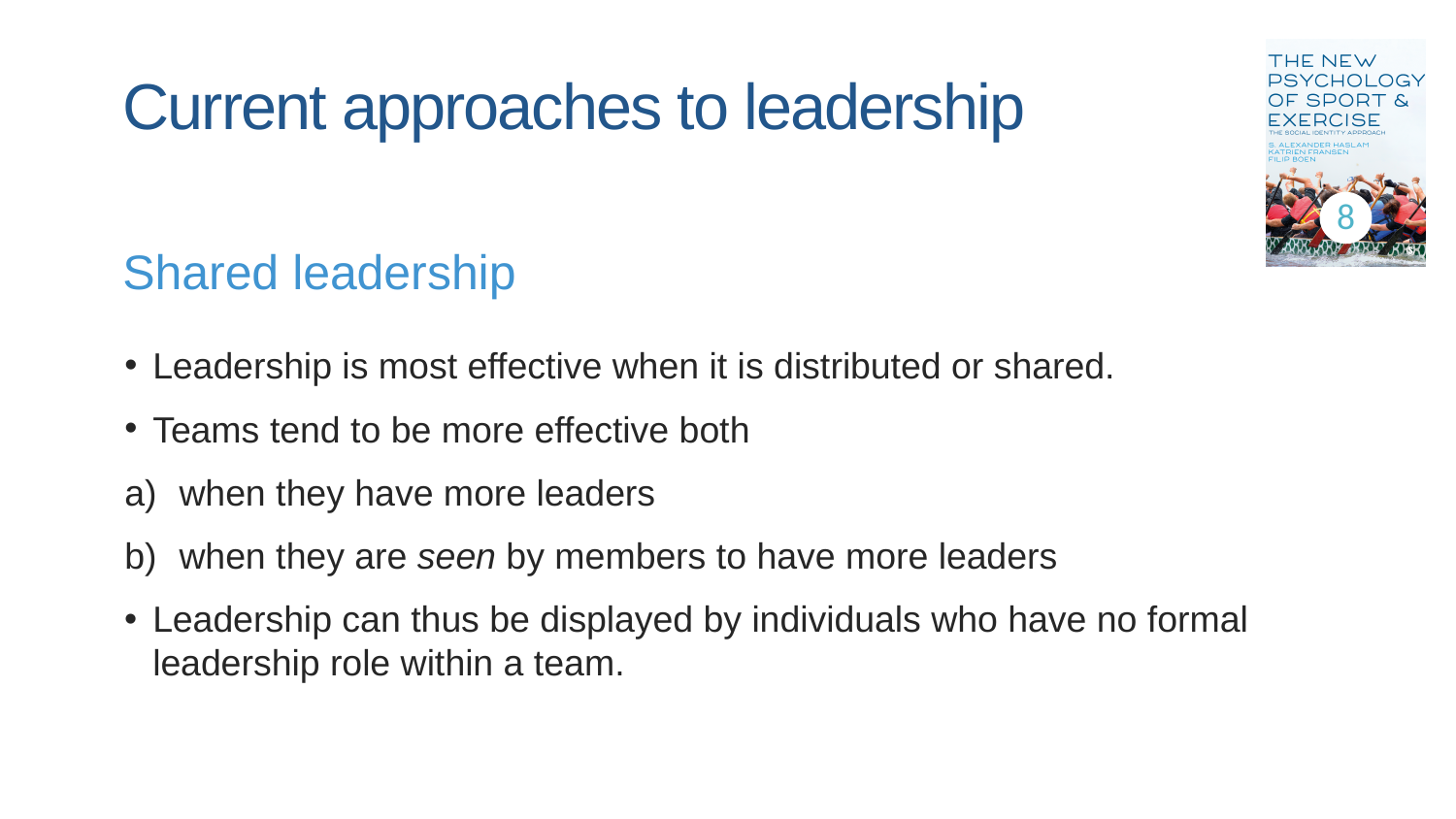

# Current approaches to leadership
8
Shared leadership
Leadership is most effective when it is distributed or shared.
Teams tend to be more effective both
when they have more leaders
when they are seen by members to have more leaders
Leadership can thus be displayed by individuals who have no formal leadership role within a team.